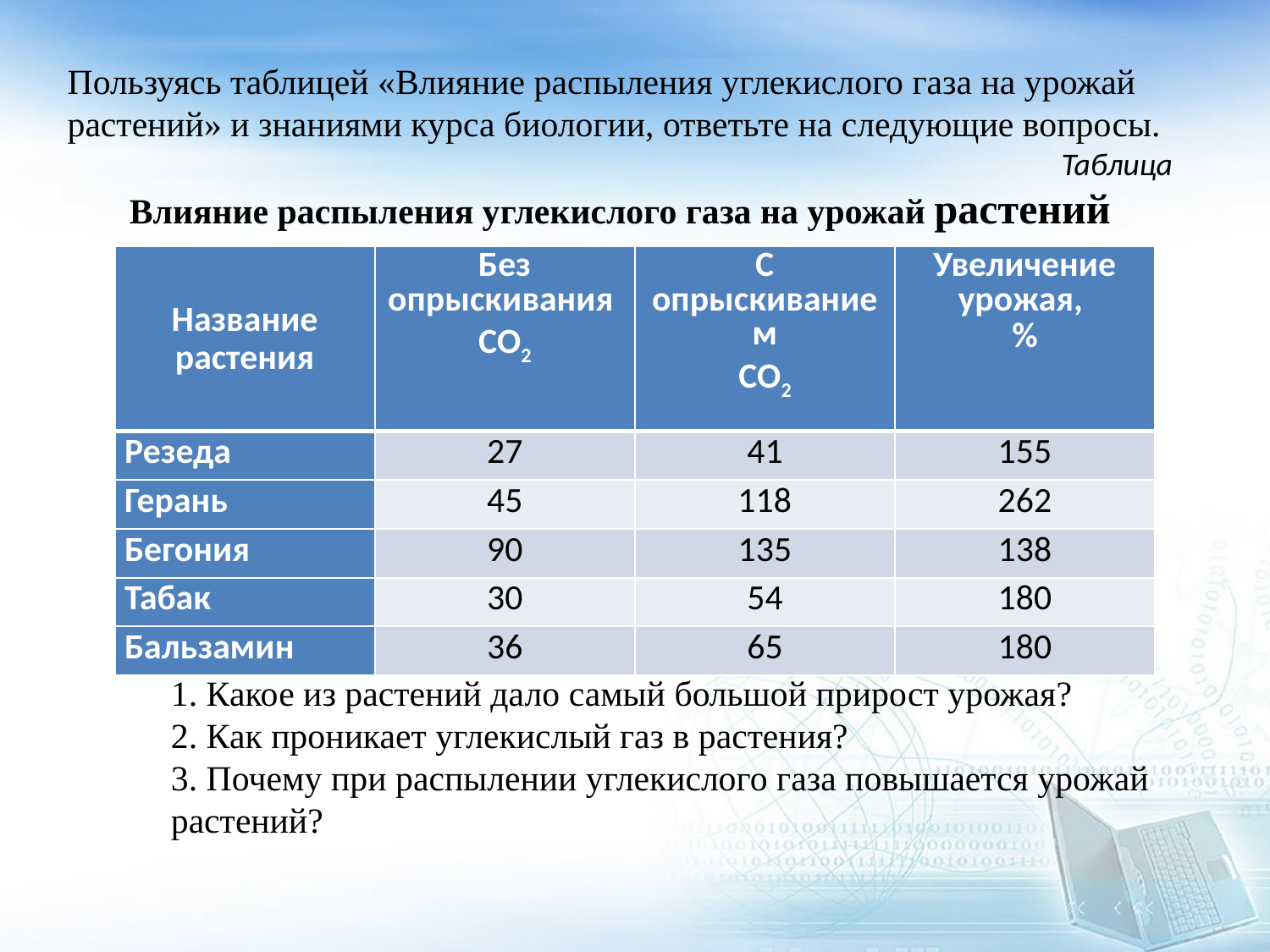

Пользуясь таблицей «Влияние распыления углекислого газа на урожай растений» и знаниями курса биологии, ответьте на следующие вопросы.
Таблица
Влияние распыления углекислого газа на урожай растений
| Название растения | Без опрыскивания СО2 | С опрыскиванием СО2 | Увеличение урожая, % |
| --- | --- | --- | --- |
| Резеда | 27 | 41 | 155 |
| Герань | 45 | 118 | 262 |
| Бегония | 90 | 135 | 138 |
| Табак | 30 | 54 | 180 |
| Бальзамин | 36 | 65 | 180 |
1. Какое из растений дало самый большой прирост урожая?
2. Как проникает углекислый газ в растения?
3. Почему при распылении углекислого газа повышается урожай растений?